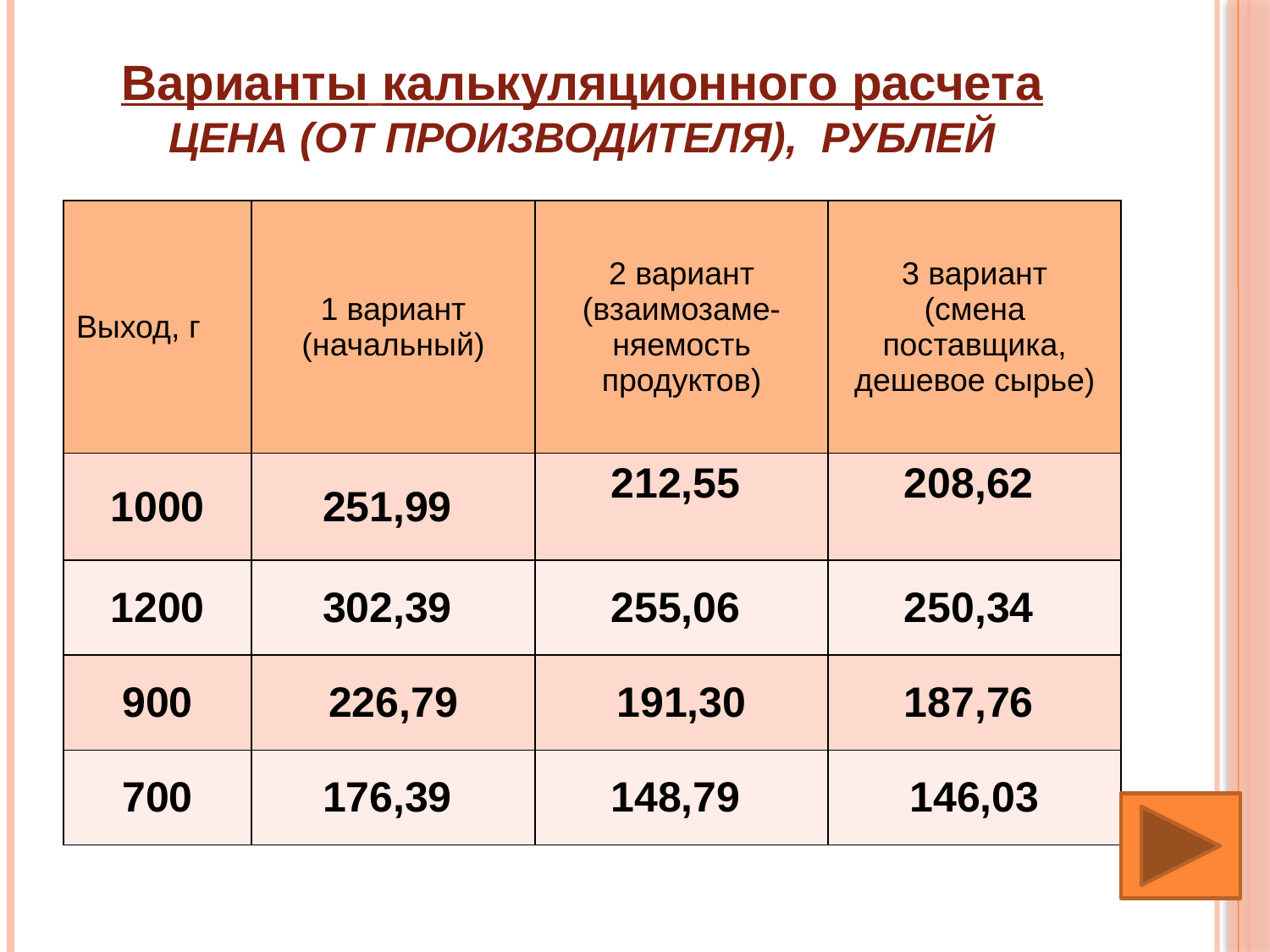

# Варианты калькуляционного расчета Цена (от производителя),  рублей
| Выход, г | 1 вариант (начальный) | 2 вариант (взаимозаме-няемость продуктов) | 3 вариант (смена поставщика, дешевое сырье) |
| --- | --- | --- | --- |
| 1000 | 251,99 | 212,55 | 208,62 |
| 1200 | 302,39 | 255,06 | 250,34 |
| 900 | 226,79 | 191,30 | 187,76 |
| 700 | 176,39 | 148,79 | 146,03 |